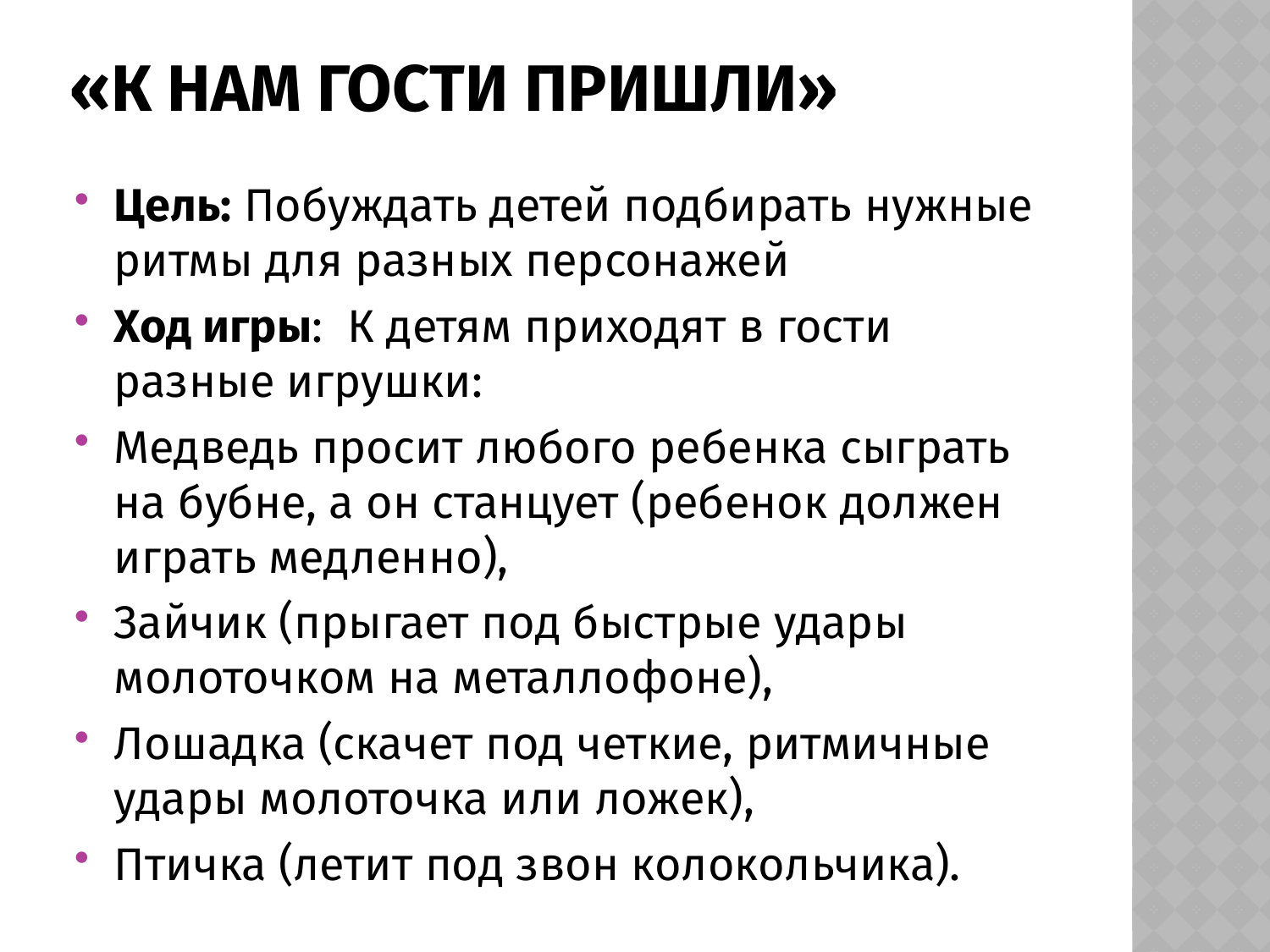

# «К нам гости пришли»
Цель: Побуждать детей подбирать нужные ритмы для разных персонажей
Ход игры:  К детям приходят в гости разные игрушки:
Медведь просит любого ребенка сыграть на бубне, а он станцует (ребенок должен играть медленно),
Зайчик (прыгает под быстрые удары молоточком на металлофоне),
Лошадка (скачет под четкие, ритмичные удары молоточка или ложек),
Птичка (летит под звон колокольчика).